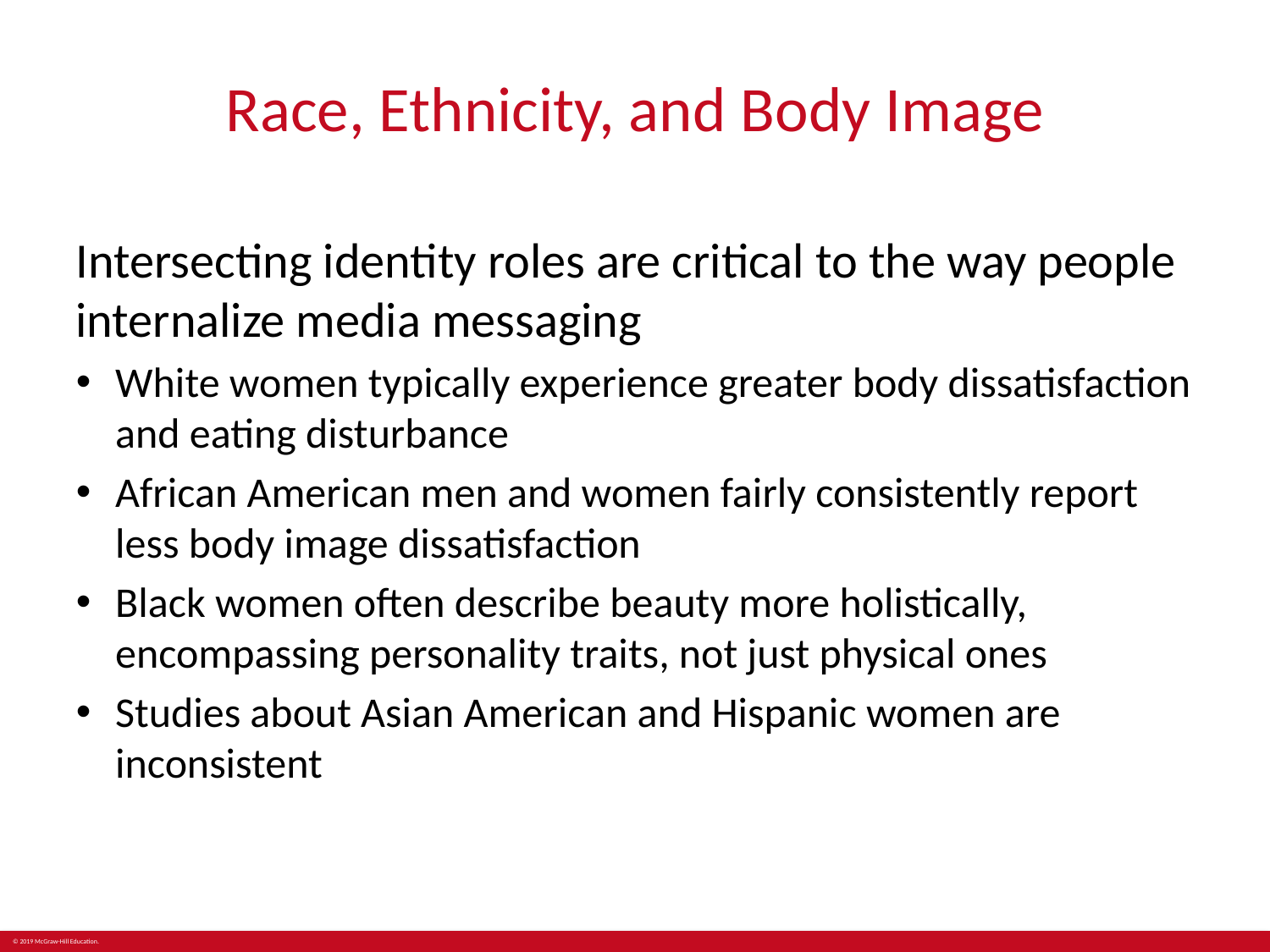

# Race, Ethnicity, and Body Image
Intersecting identity roles are critical to the way people internalize media messaging
White women typically experience greater body dissatisfaction and eating disturbance
African American men and women fairly consistently report less body image dissatisfaction
Black women often describe beauty more holistically, encompassing personality traits, not just physical ones
Studies about Asian American and Hispanic women are inconsistent